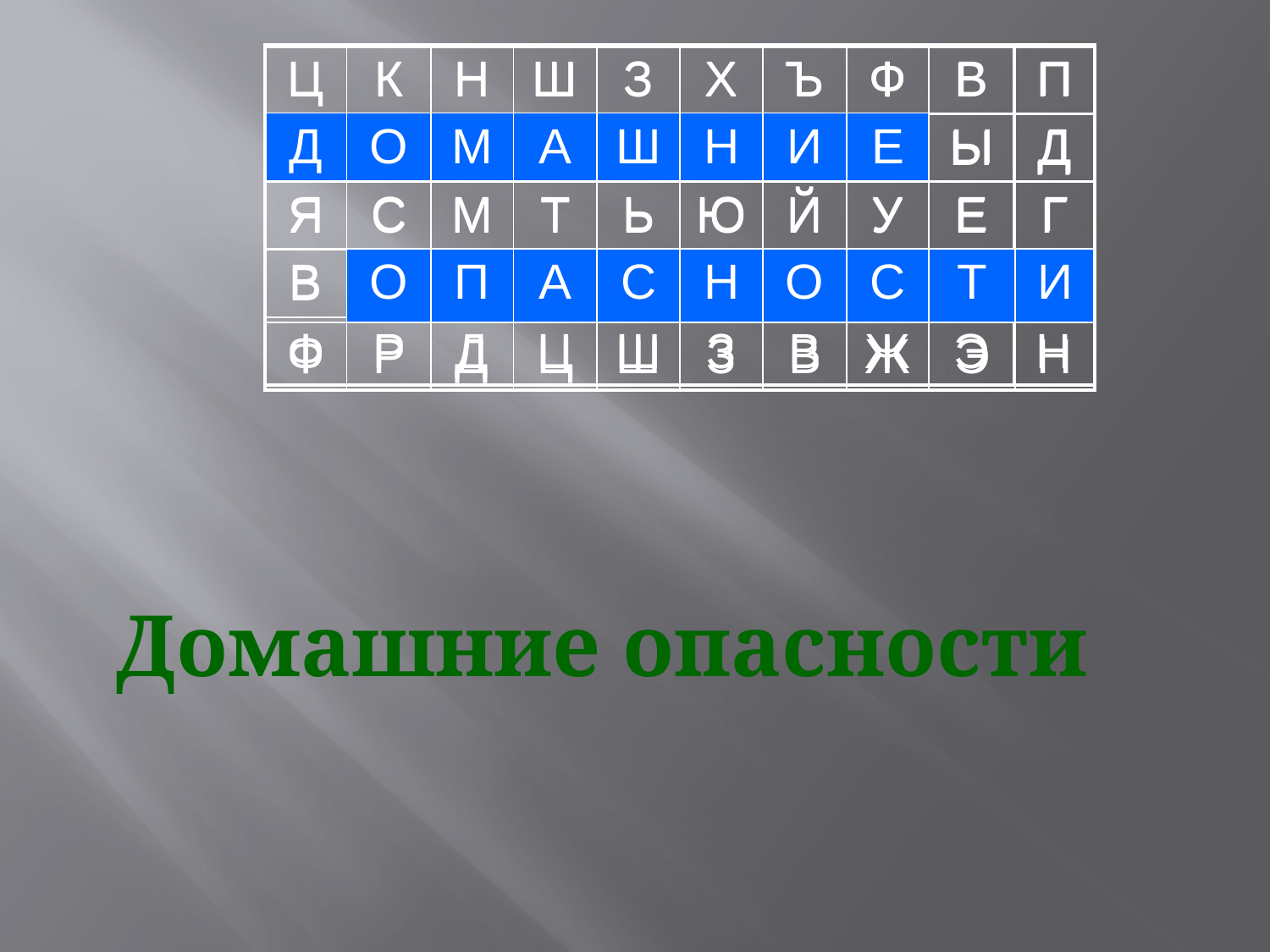

| Ц | К | Н | Ш | З | Х | Ъ | Ф | В | П |
| --- | --- | --- | --- | --- | --- | --- | --- | --- | --- |
| Д | О | М | А | Ш | Н | И | Е | Ы | Д |
| Я | С | М | Т | Ь | Ю | Й | У | Е | Г |
| В | О | П | А | С | Н | О | С | Т | И |
| Ф | Р | Д | Ц | Ш | З | В | Ж | Э | Н |
| Ц | К | Н | Ш | З | Х | Ъ | Ф | В | П |
| --- | --- | --- | --- | --- | --- | --- | --- | --- | --- |
| Д | О | М | А | Ш | Н | И | Е | Ы | Д |
| Я | С | М | Т | Ь | Ю | Й | У | Е | Г |
| В | О | П | А | С | Н | О | С | Т | И |
| Ф | Р | Д | Ц | Ш | З | В | Ж | Э | Н |
Домашние опасности